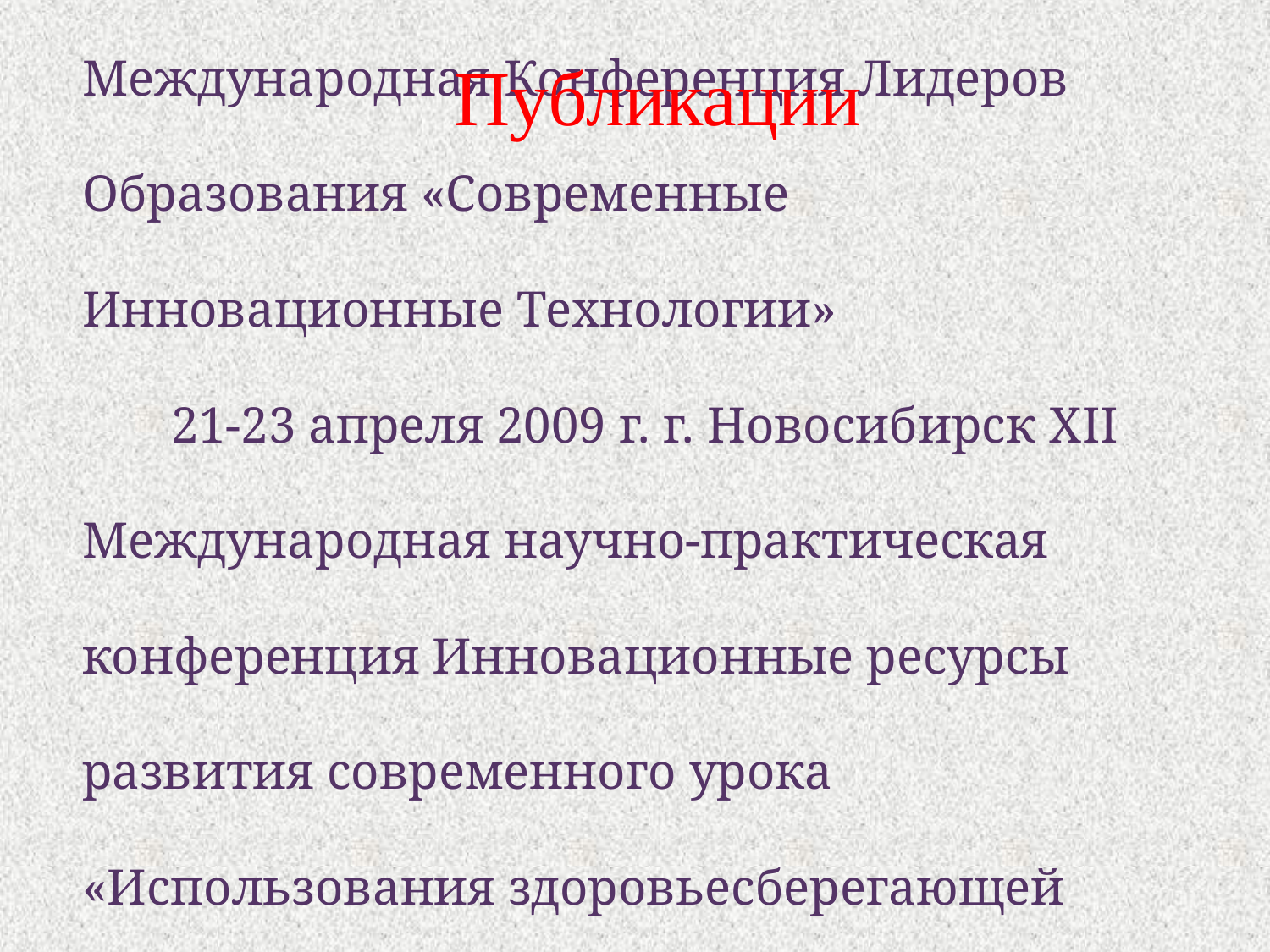

Публикации
       25-27 марта 2014 г. г. Екатеринбург Международная Конференция Лидеров Образования «Современные Инновационные Технологии»
       21-23 апреля 2009 г. г. Новосибирск XII Международная научно-практическая конференция Инновационные ресурсы развития современного урока «Использования здоровьесберегающей технологии на уроках английского языка».